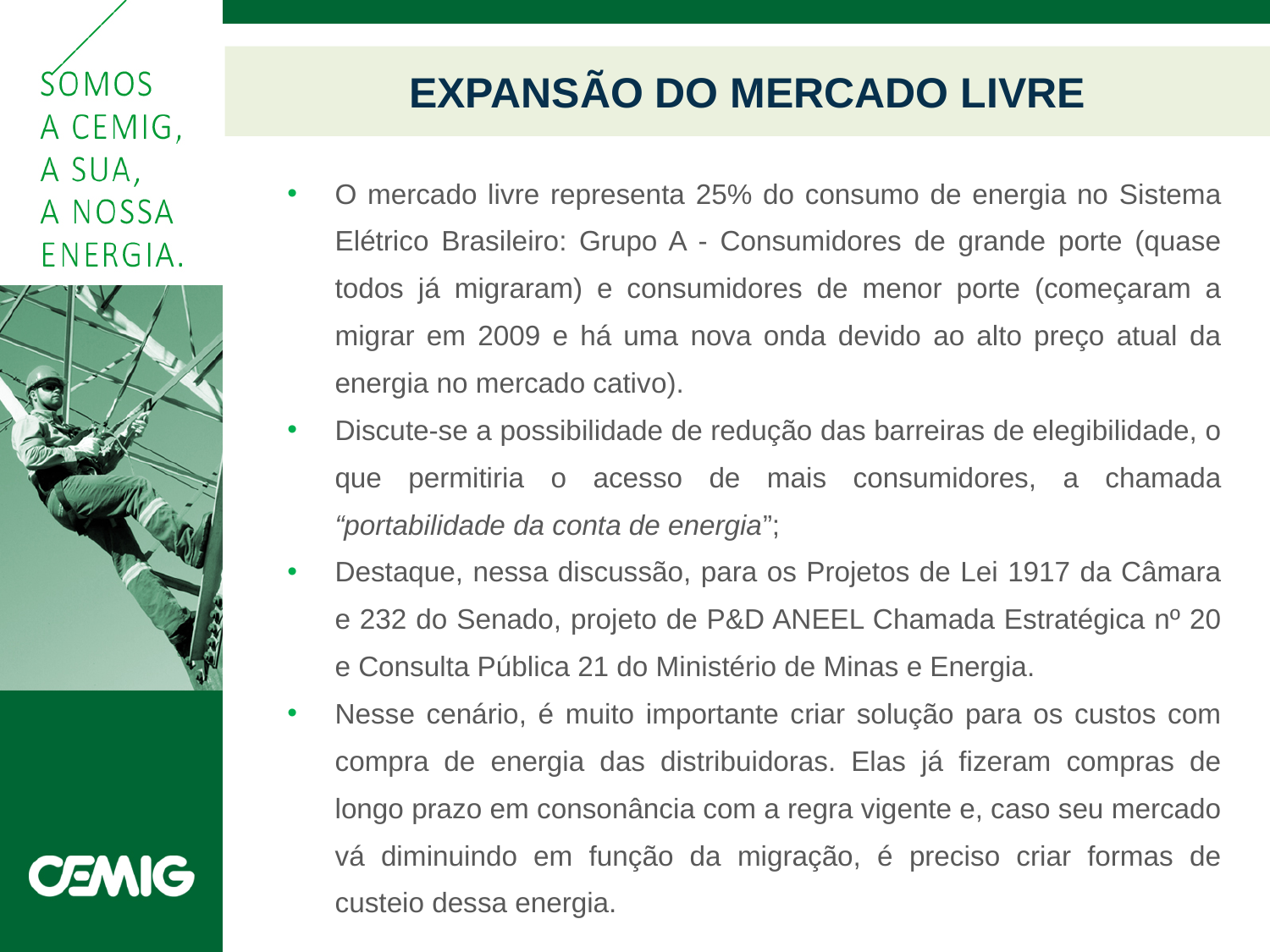

# EXPANSÃO DO MERCADO LIVRE
O mercado livre representa 25% do consumo de energia no Sistema Elétrico Brasileiro: Grupo A - Consumidores de grande porte (quase todos já migraram) e consumidores de menor porte (começaram a migrar em 2009 e há uma nova onda devido ao alto preço atual da energia no mercado cativo).
Discute-se a possibilidade de redução das barreiras de elegibilidade, o que permitiria o acesso de mais consumidores, a chamada “portabilidade da conta de energia”;
Destaque, nessa discussão, para os Projetos de Lei 1917 da Câmara e 232 do Senado, projeto de P&D ANEEL Chamada Estratégica nº 20 e Consulta Pública 21 do Ministério de Minas e Energia.
Nesse cenário, é muito importante criar solução para os custos com compra de energia das distribuidoras. Elas já fizeram compras de longo prazo em consonância com a regra vigente e, caso seu mercado vá diminuindo em função da migração, é preciso criar formas de custeio dessa energia.